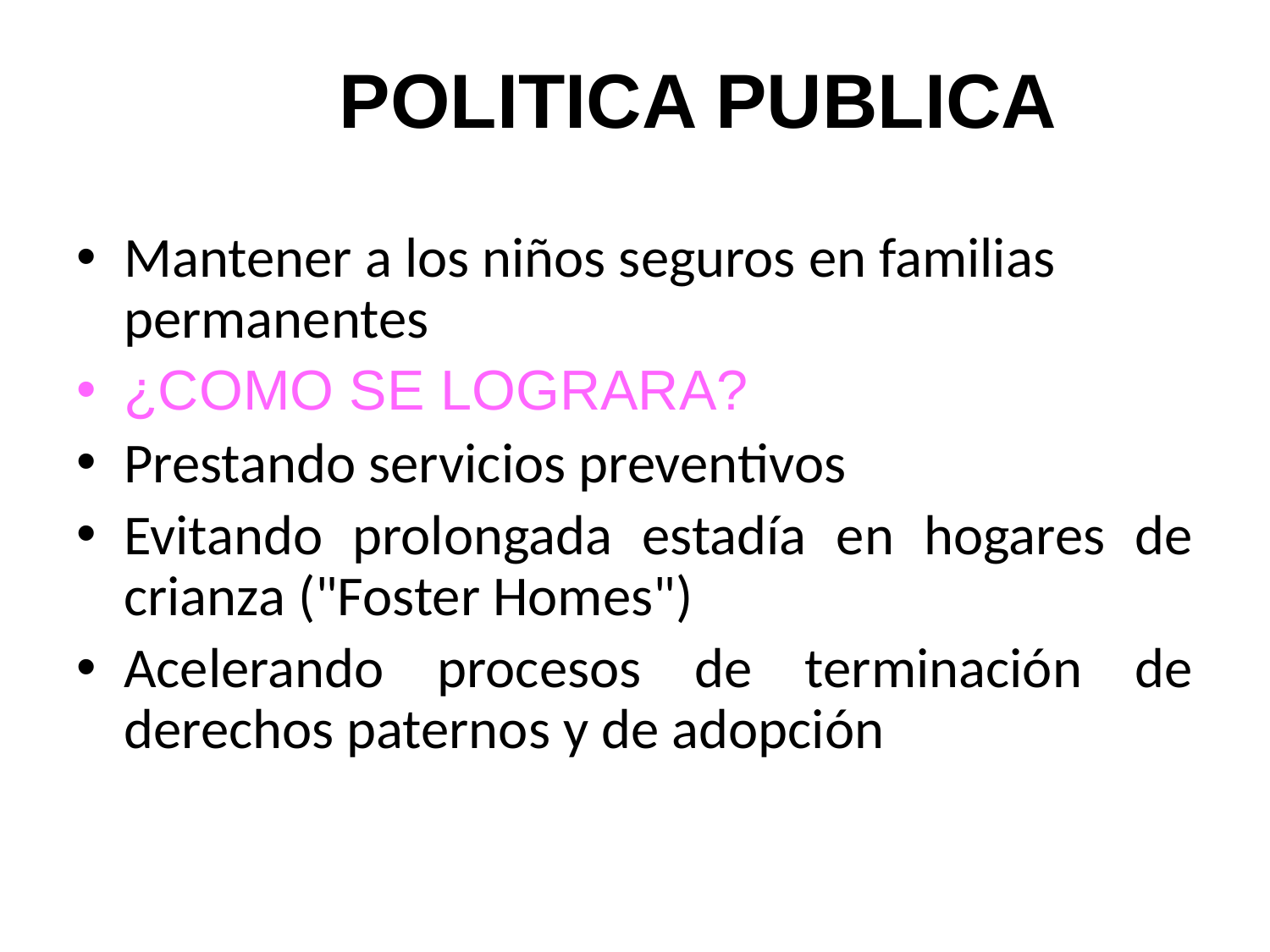

# POLITICA PUBLICA
Mantener a los niños seguros en familias permanentes
¿COMO SE LOGRARA?
Prestando servicios preventivos
Evitando prolongada estadía en hogares de crianza ("Foster Homes")
Acelerando procesos de terminación de derechos paternos y de adopción